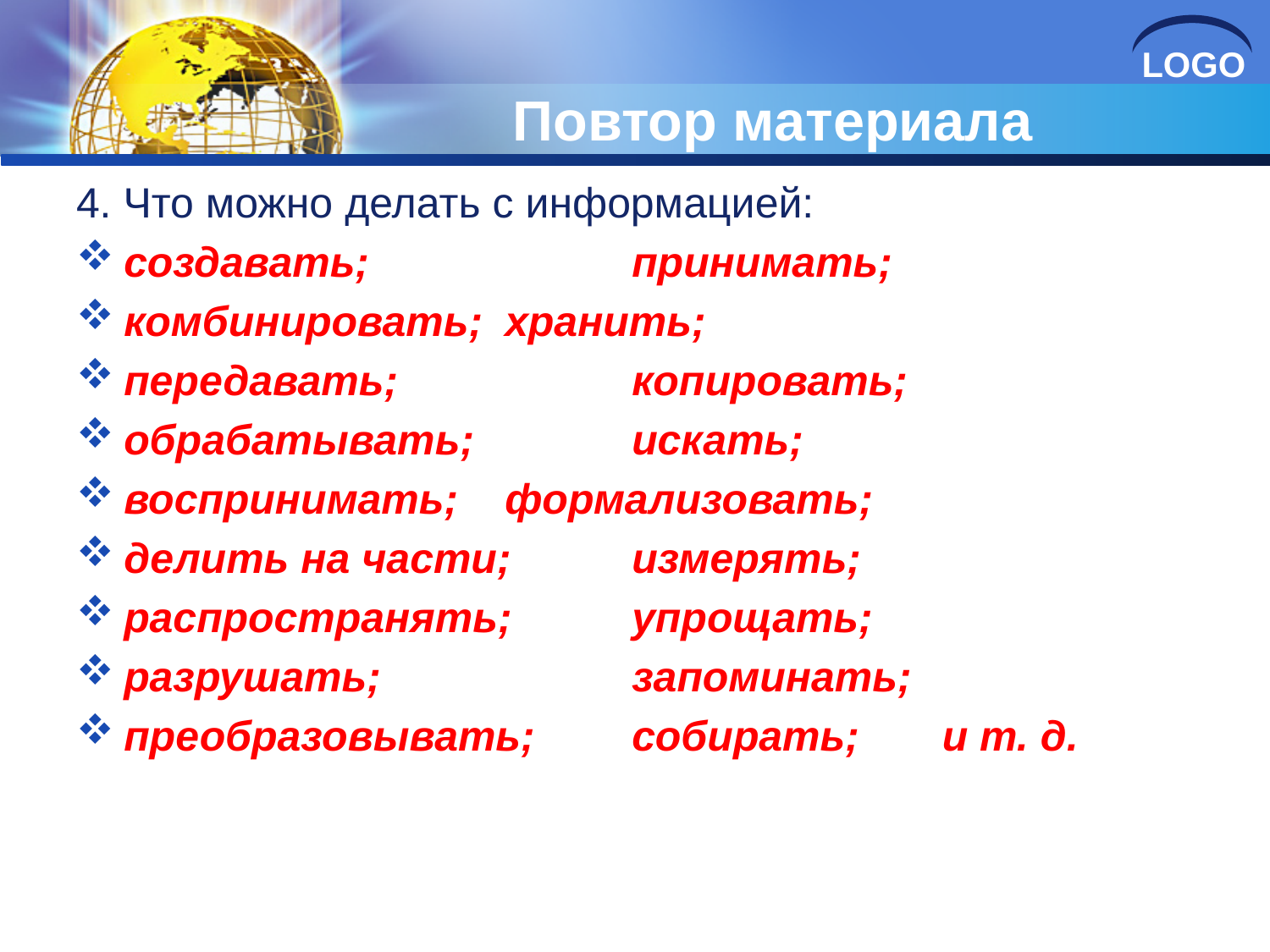

# Повтор материала
4. Что можно делать с информацией:
создавать; 		принимать;
комбинировать; 	хранить;
передавать; 		копировать;
обрабатывать;    	искать;
воспринимать; 	формализовать;
делить на части;  	измерять;
распространять;     	упрощать;
разрушать;		запоминать;
преобразовывать;   	собирать;       и т. д.